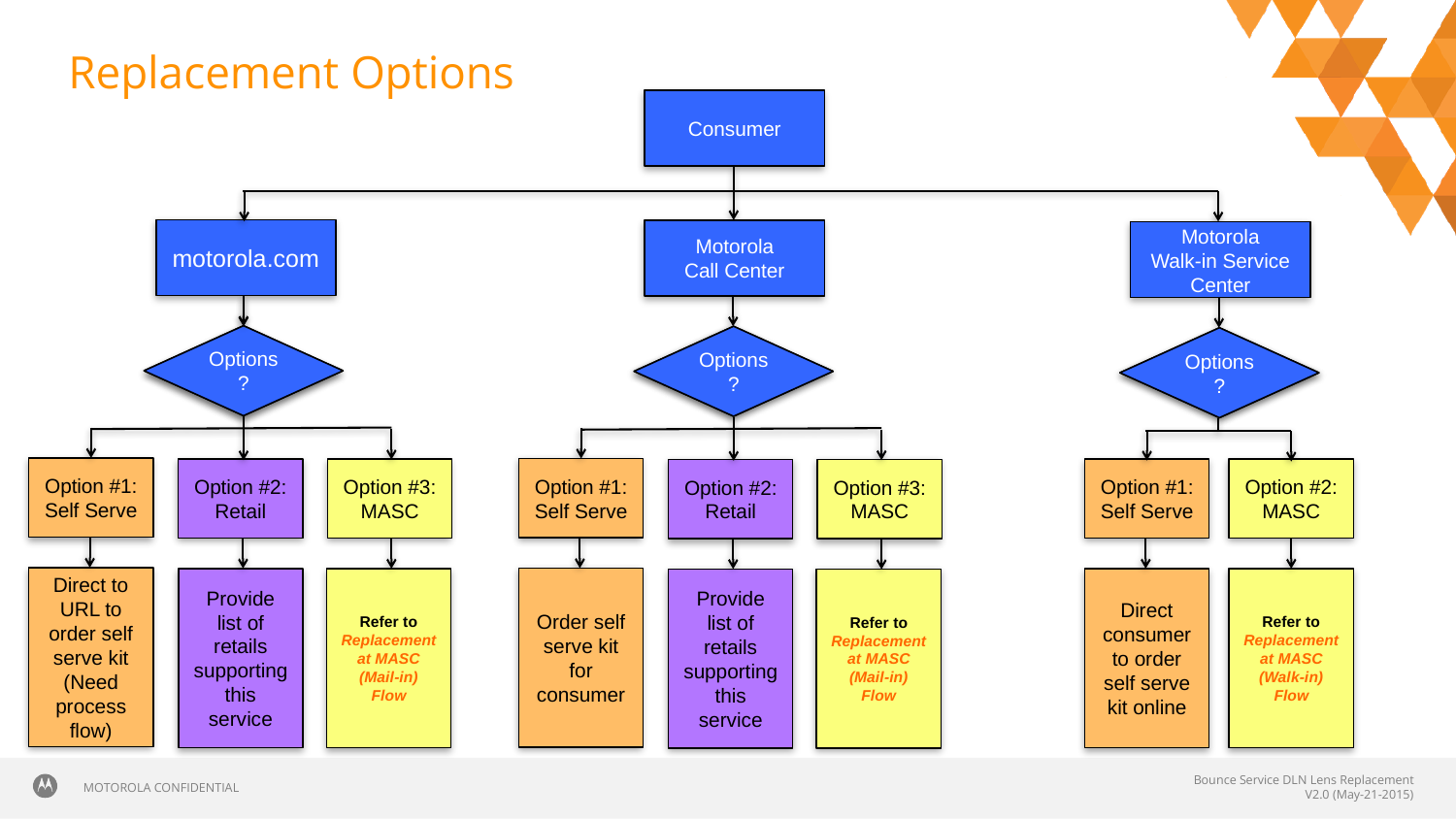

# Replacement Options
Consumer
motorola.com
Motorola
Call Center
Motorola
Walk-in Service Center
Options?
Options?
Options?
Options?
Options?
Options?
Option #1:
Self Serve
Option #1:
Self Serve
Option #2:
Retail
Option #3:
MASC
Option #2:
MASC
Option #1:
Self Serve
Option #2:
Retail
Option #3:
MASC
Direct to URL to order self serve kit (Need process flow)
Order self serve kit for consumer
Provide list of retails supporting this service
Refer to Replacement at MASC (Mail-in) Flow
Refer to Replacement at MASC (Walk-in) Flow
Direct consumer to order self serve kit online
Provide list of retails supporting this service
Refer to Replacement at MASC (Mail-in) Flow